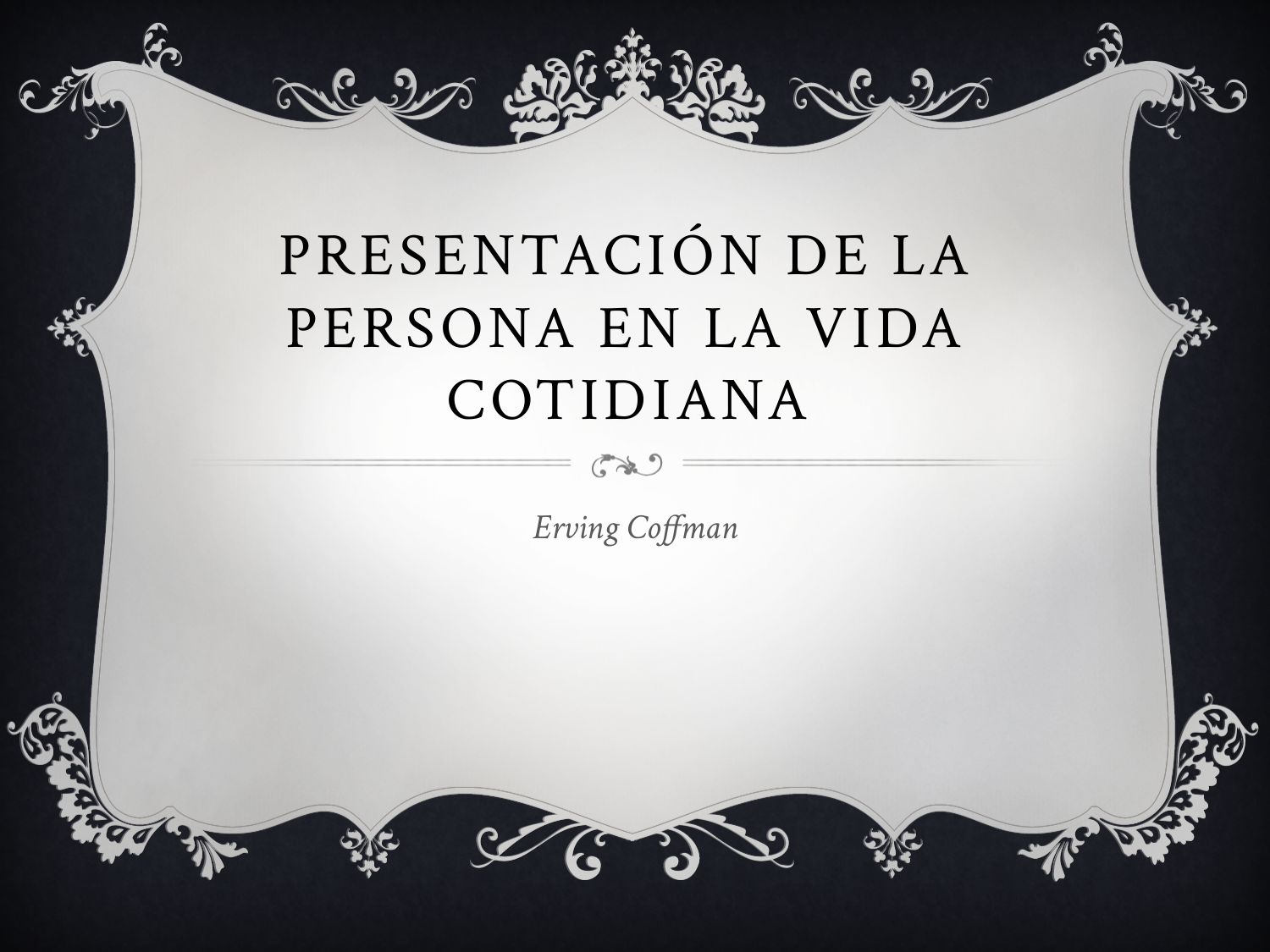

# presentación de la persona en la vida cotidiana
Erving Coffman